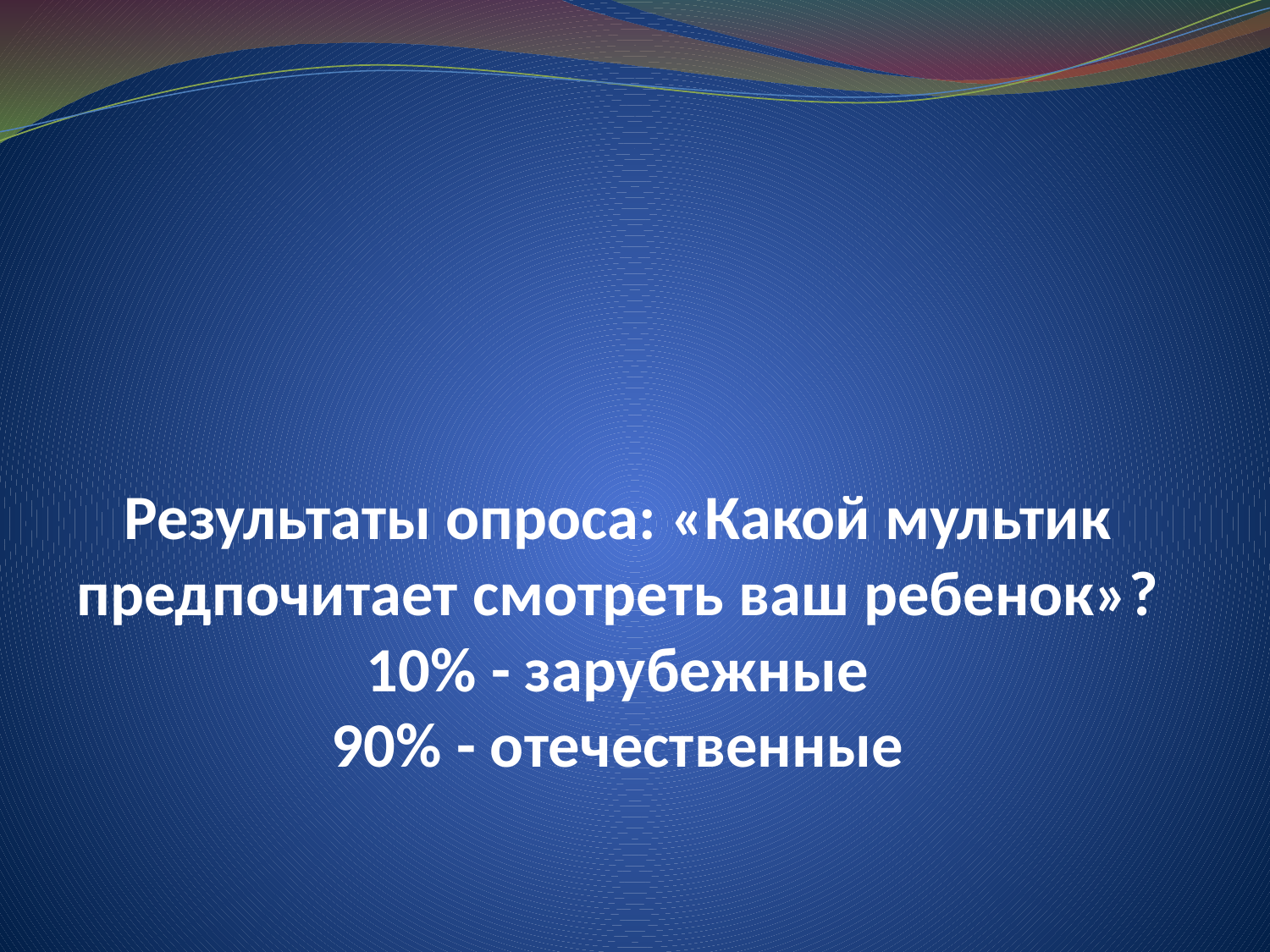

# Результаты опроса: «Какой мультик предпочитает смотреть ваш ребенок»? 10% - зарубежные 90% - отечественные